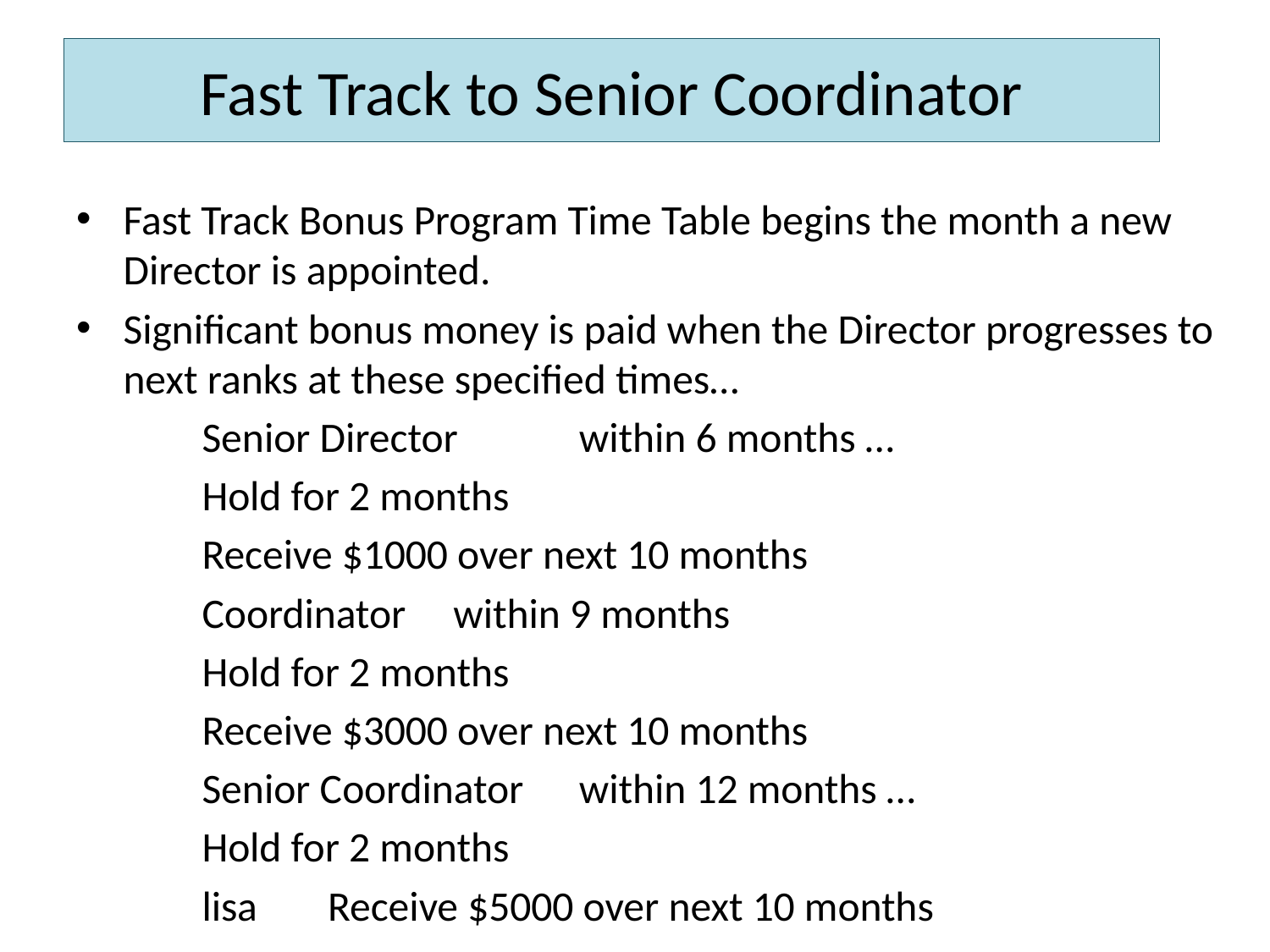

# Fast Track to Senior Coordinator
Fast Track Bonus Program Time Table begins the month a new Director is appointed.
Significant bonus money is paid when the Director progresses to next ranks at these specified times…
		Senior Director 		within 6 months …
								Hold for 2 months
								Receive $1000 over next 10 months
		Coordinator			within 9 months
								Hold for 2 months
								Receive $3000 over next 10 months
		Senior Coordinator  	within 12 months …
								Hold for 2 months
			lisa					Receive $5000 over next 10 months